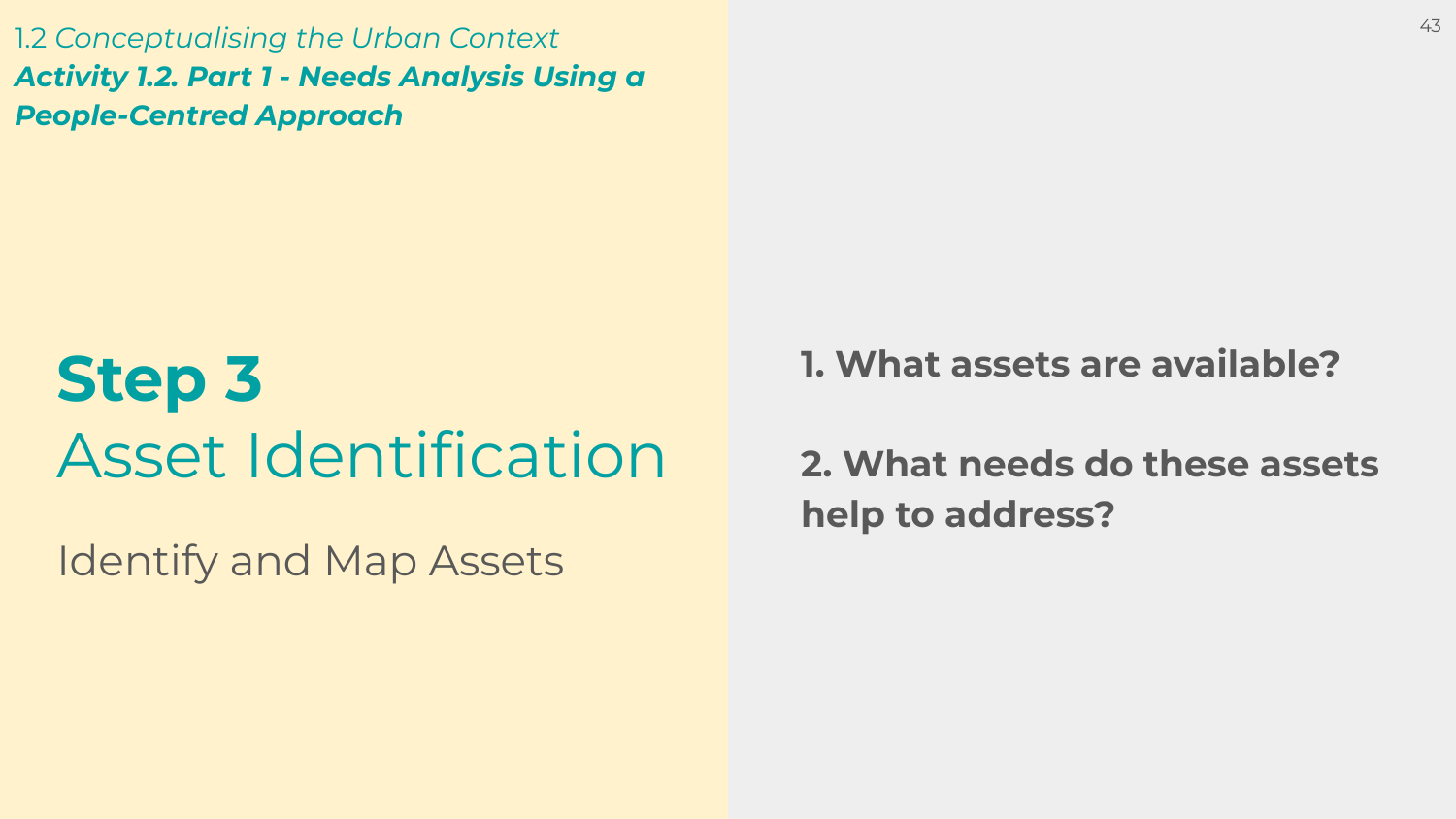

1.2 Conceptualising the Urban Context
Activity 1.2. Part 1 - Needs Analysis Using a
People-Centred Approach
43
1. What assets are available?

2. What needs do these assets help to address?
# Step 3
Asset Identification
Identify and Map Assets